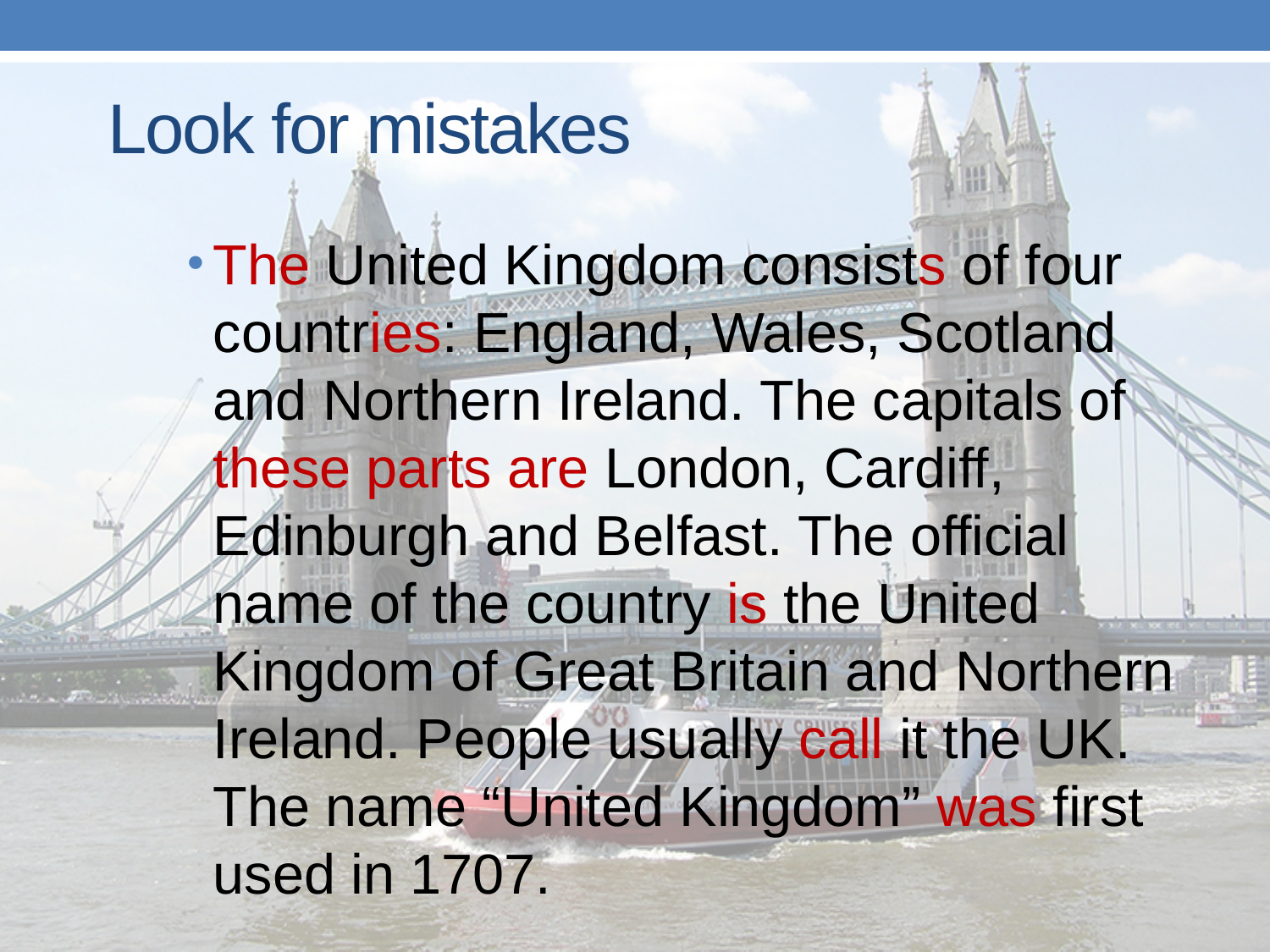

# Look for mistakes
The United Kingdom consists of four countries: England, Wales, Scotland and Northern Ireland. The capitals of these parts are London, Cardiff, Edinburgh and Belfast. The official name of the country is the United Kingdom of Great Britain and Northern Ireland. People usually call it the UK. The name “United Kingdom” was first used in 1707.